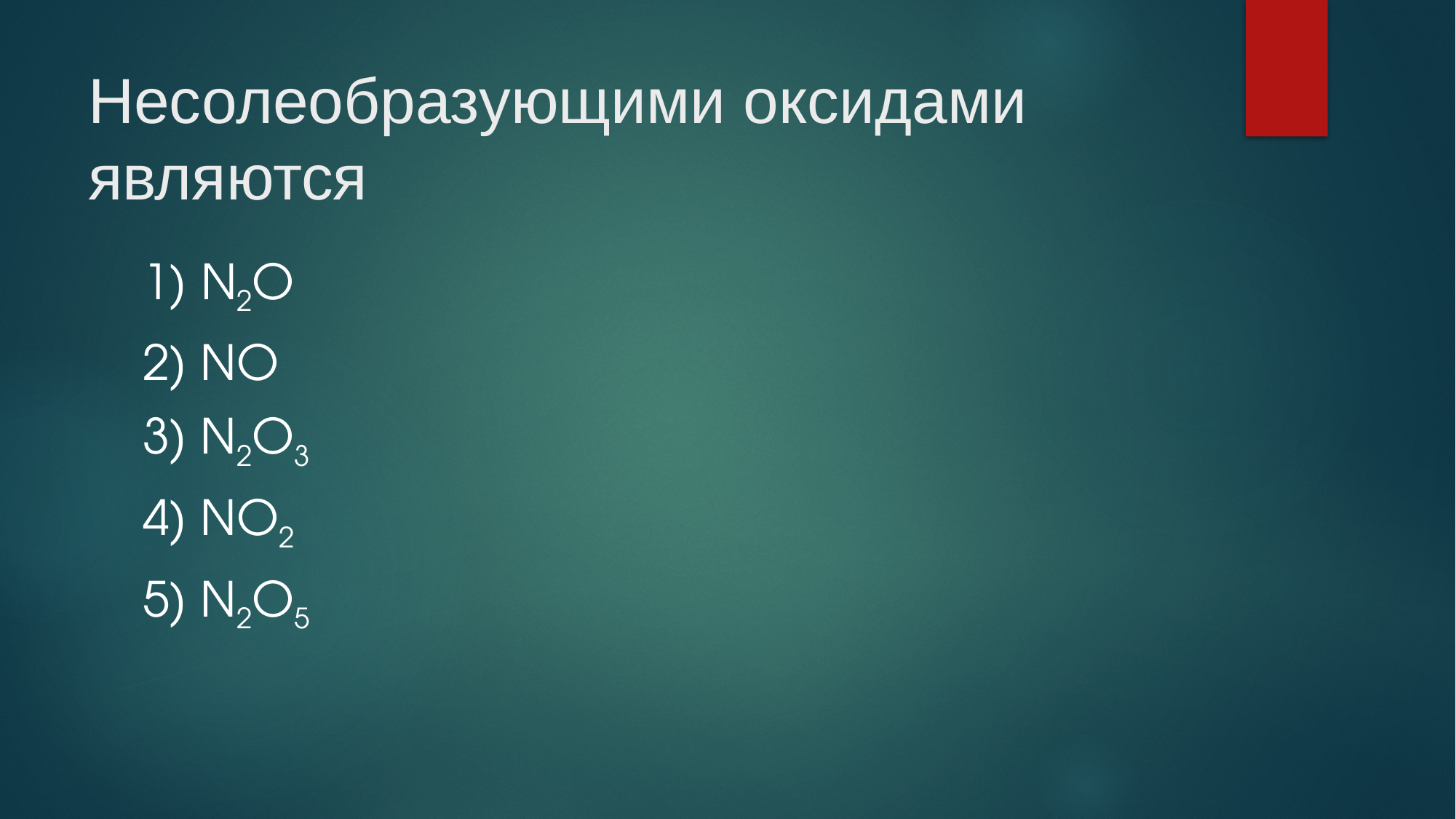

# Несолеобразующими оксидами являются
1) N2O
2) NO
3) N2O3
4) NO2
5) N2O5